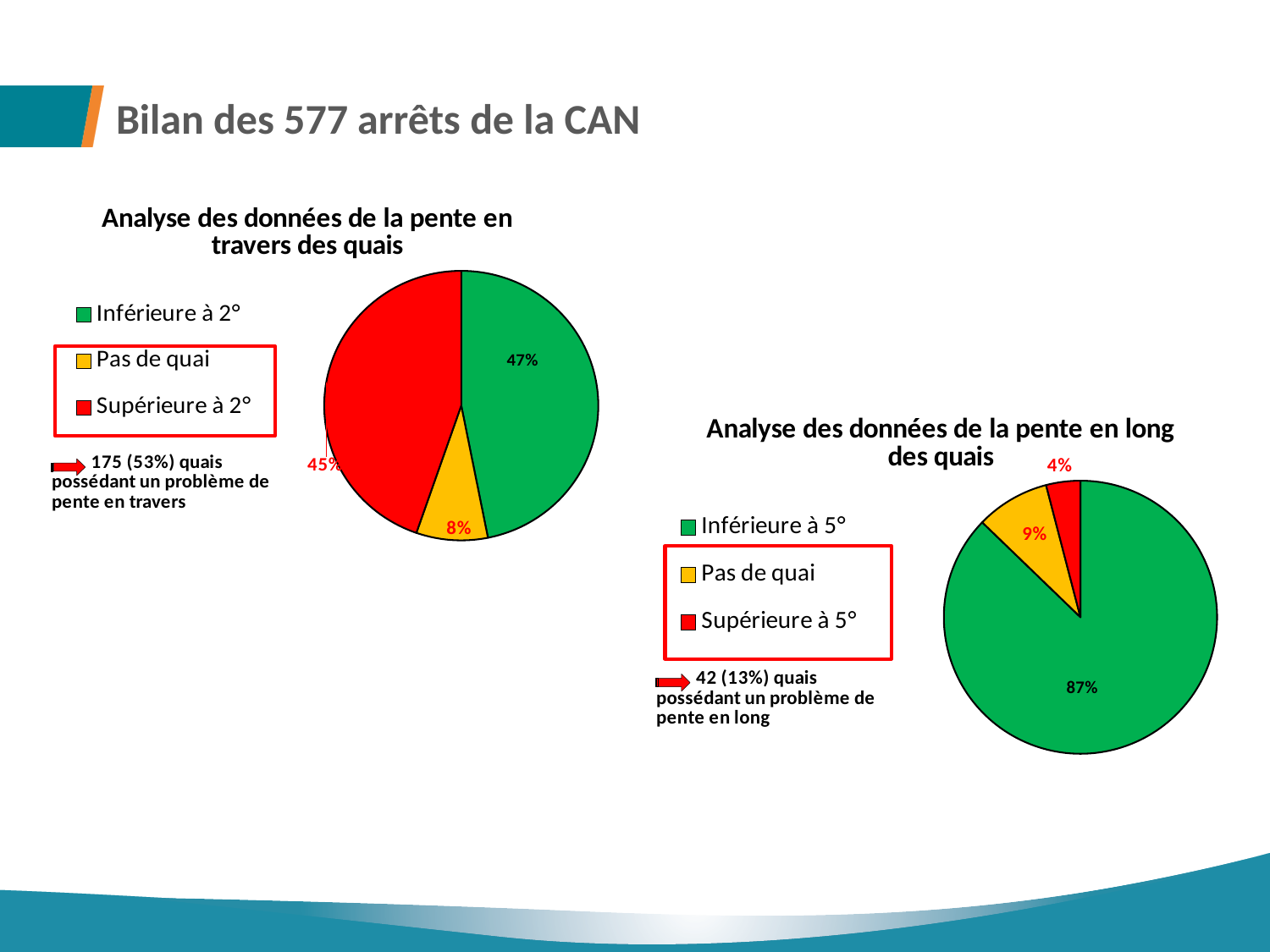

# Bilan des 577 arrêts de la CAN

### Chart: Analyse des données de la pente en travers des quais

| Category |  |
|---|---|
| Inférieure à 2° | 0.4672897196261682 |
| Pas de quai | 0.08411214953271028 |
| Supérieure à 2° | 0.4454828660436137 |

### Chart: Analyse des données de la pente en long des quais

| Category |  |
|---|---|
| Inférieure à 5° | 0.8695652173913043 |
| Pas de quai | 0.08695652173913043 |
| Supérieure à 5° | 0.040372670807453416 |